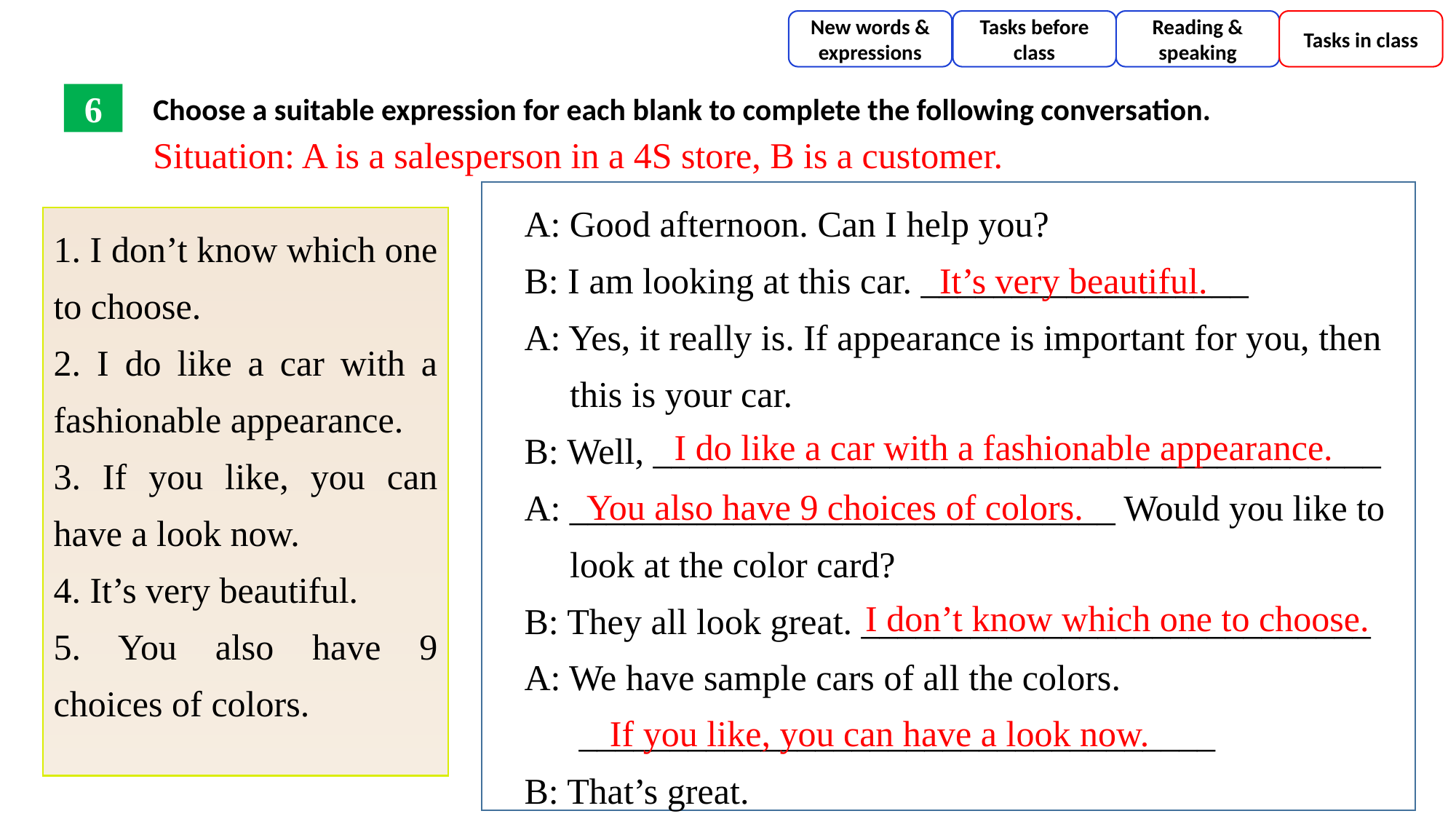

New words & expressions
Tasks before class
Reading & speaking
Tasks in class
Choose a suitable expression for each blank to complete the following conversation.
6
Situation: A is a salesperson in a 4S store, B is a customer.
A: Good afternoon. Can I help you?
B: I am looking at this car. __________________
A: Yes, it really is. If appearance is important for you, then
     this is your car.
B: Well, ________________________________________
A: ______________________________ Would you like to
     look at the color card?
B: They all look great. ____________________________
A: We have sample cars of all the colors.
      ___________________________________
B: That’s great.
1. I don’t know which one to choose.
2. I do like a car with a fashionable appearance.
3. If you like, you can have a look now.
4. It’s very beautiful.
5. You also have 9 choices of colors.
It’s very beautiful.
I do like a car with a fashionable appearance.
You also have 9 choices of colors.
 I don’t know which one to choose.
 If you like, you can have a look now.